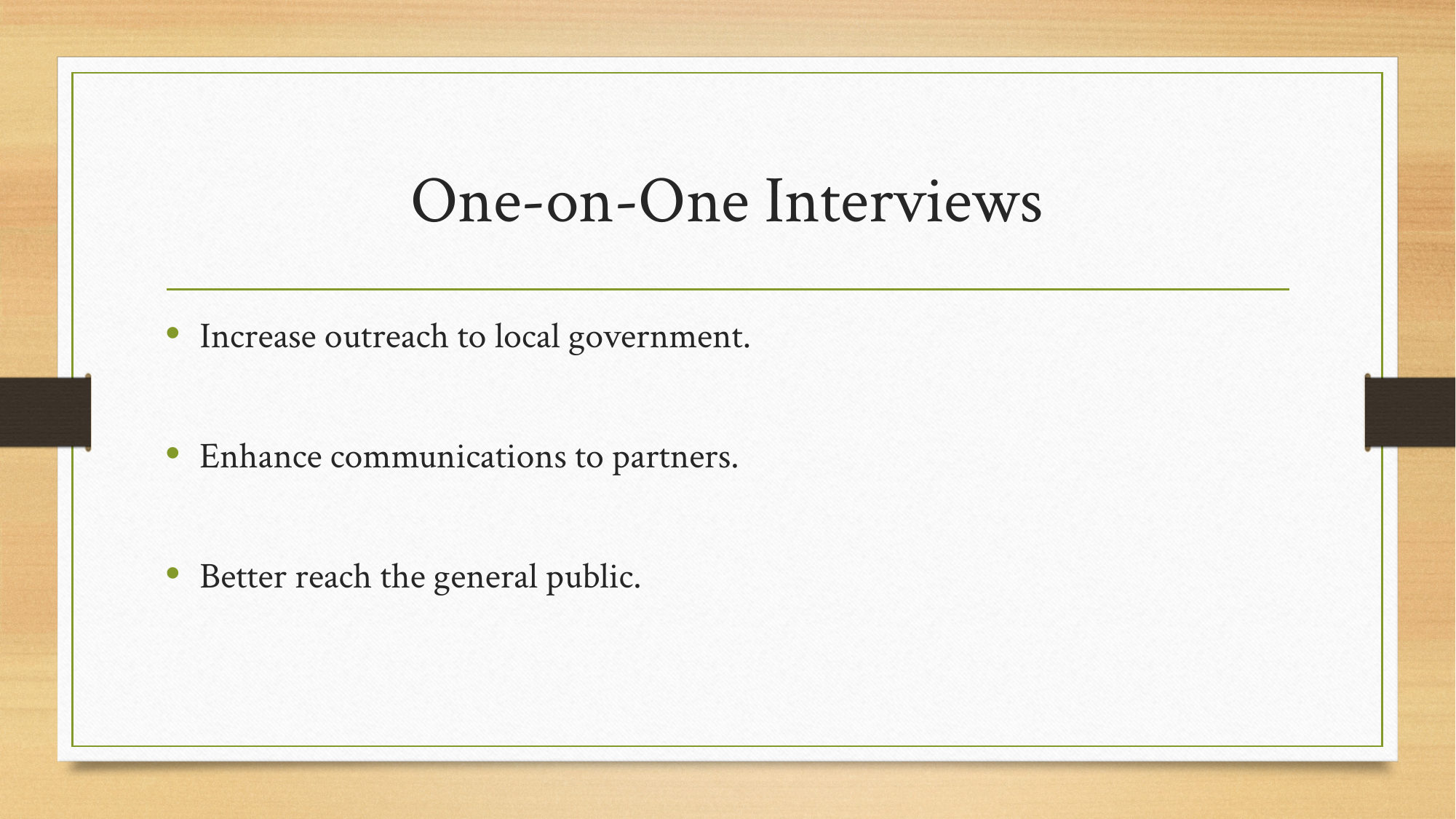

# One-on-One Interviews
Increase outreach to local government.

Enhance communications to partners.

Better reach the general public.